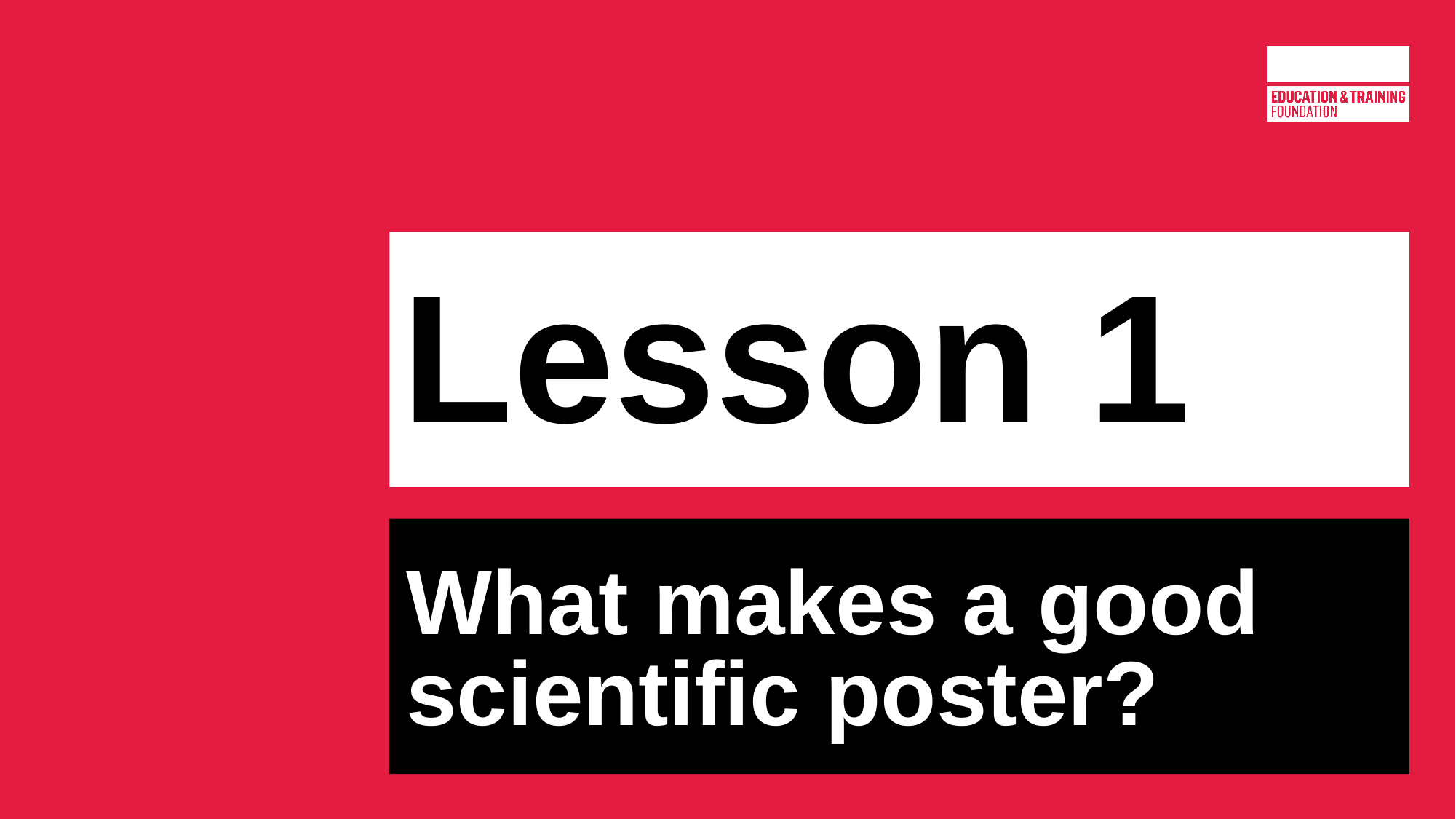

# Lesson 1
What makes a good scientific poster?